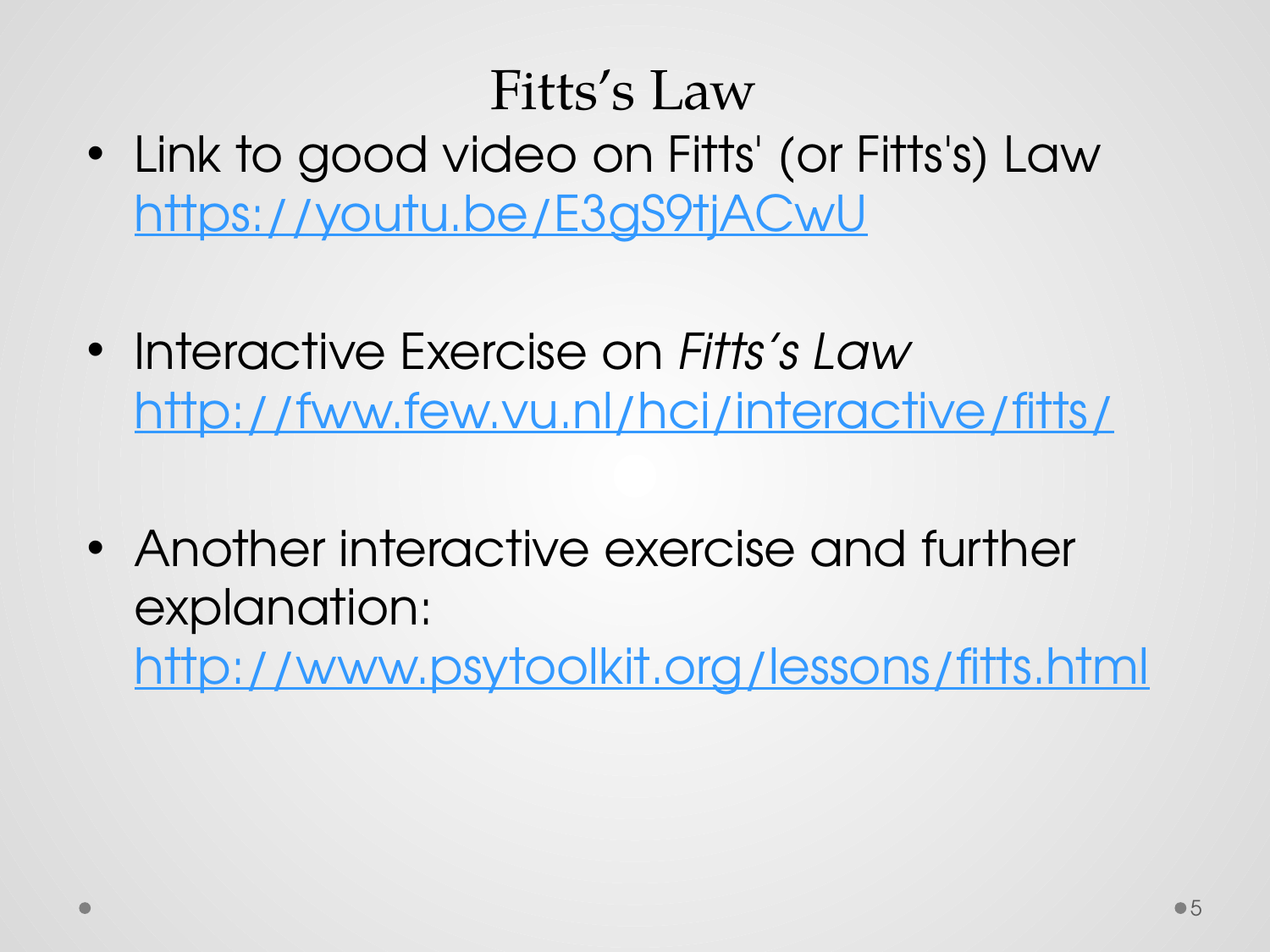

# Fitts’s Law

Link to good video on Fitts' (or Fitts's) Law
https://youtu.be/E3gS9tjACwU

Interactive Exercise on Fitts’s Law
http://fww.few.vu.nl/hci/interactive/fitts/

Another interactive exercise and further explanation:
http://www.psytoolkit.org/lessons/fitts.html

5